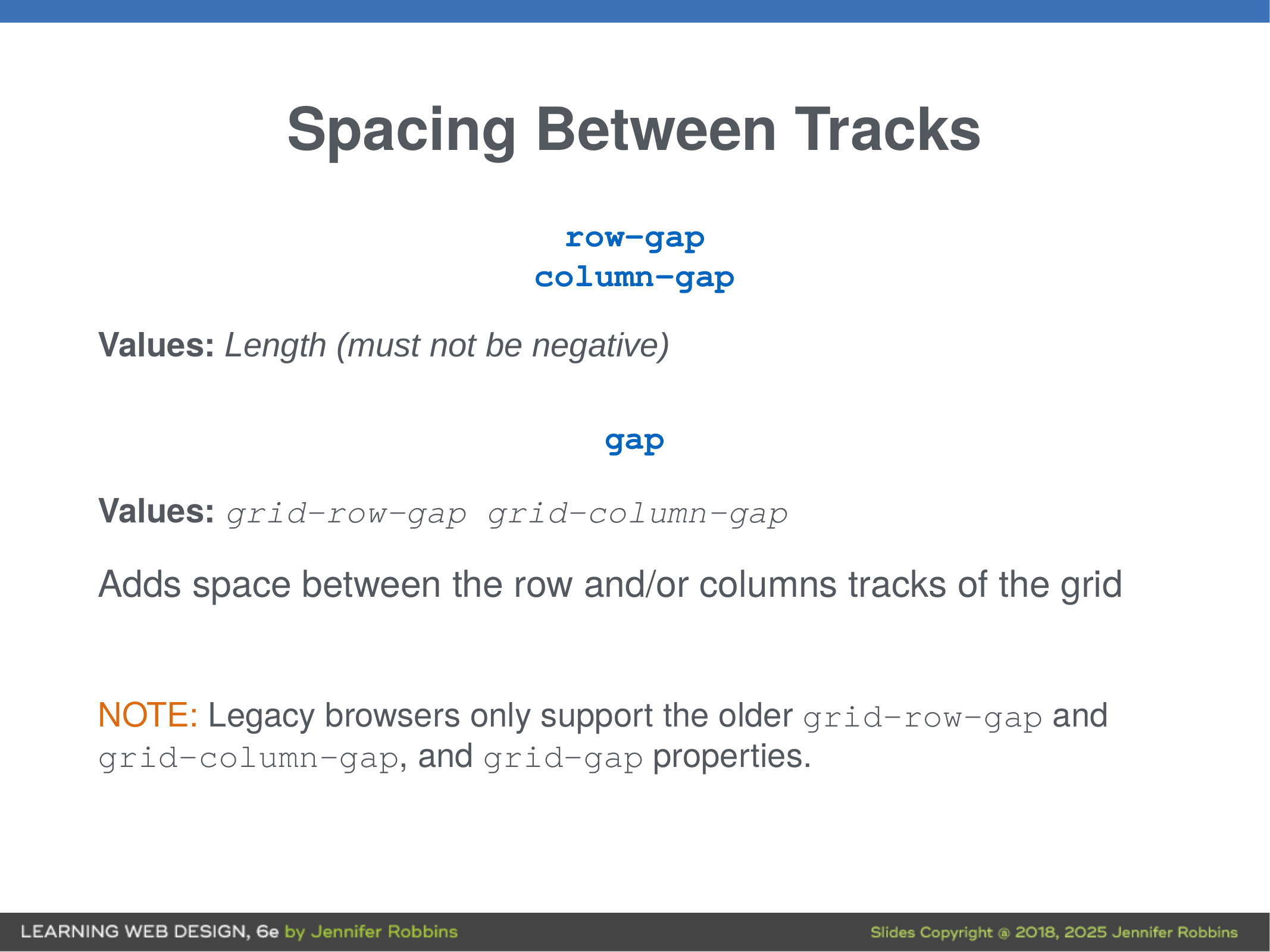

# Spacing Between Tracks
row-gap
column-gap
Values: Length (must not be negative)
gap
Values: grid-row-gap grid-column-gap
Adds space between the row and/or columns tracks of the grid
NOTE: Legacy browsers only support the older grid-row-gap and grid-column-gap, and grid-gap properties.